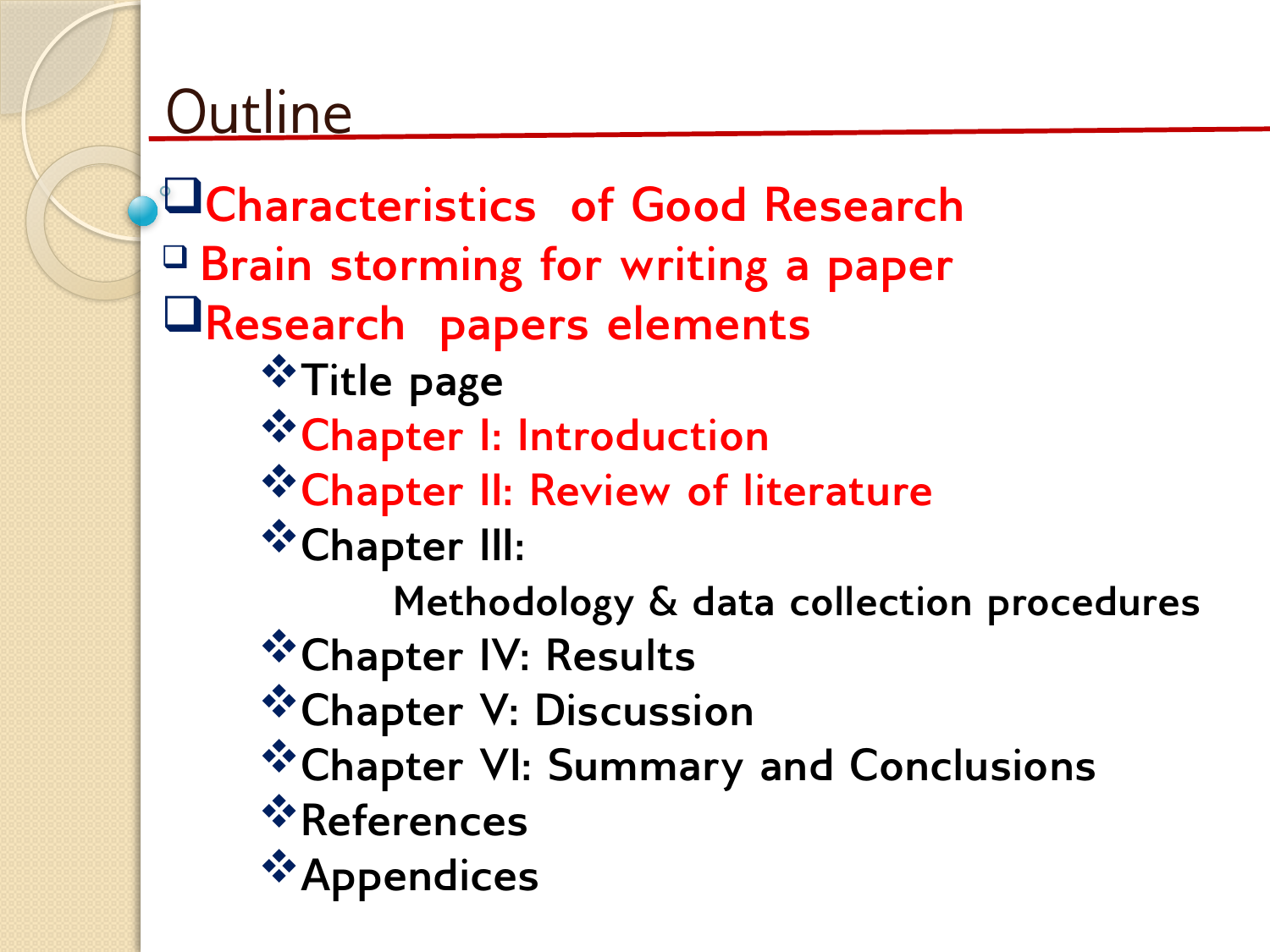

Outline
Characteristics  of Good Research
 Brain storming for writing a paper
Research  papers elements
Title page
Chapter I: Introduction
Chapter II: Review of literature
Chapter III:
       Methodology & data collection procedures
Chapter IV: Results
Chapter V: Discussion
Chapter VI: Summary and Conclusions
References
Appendices